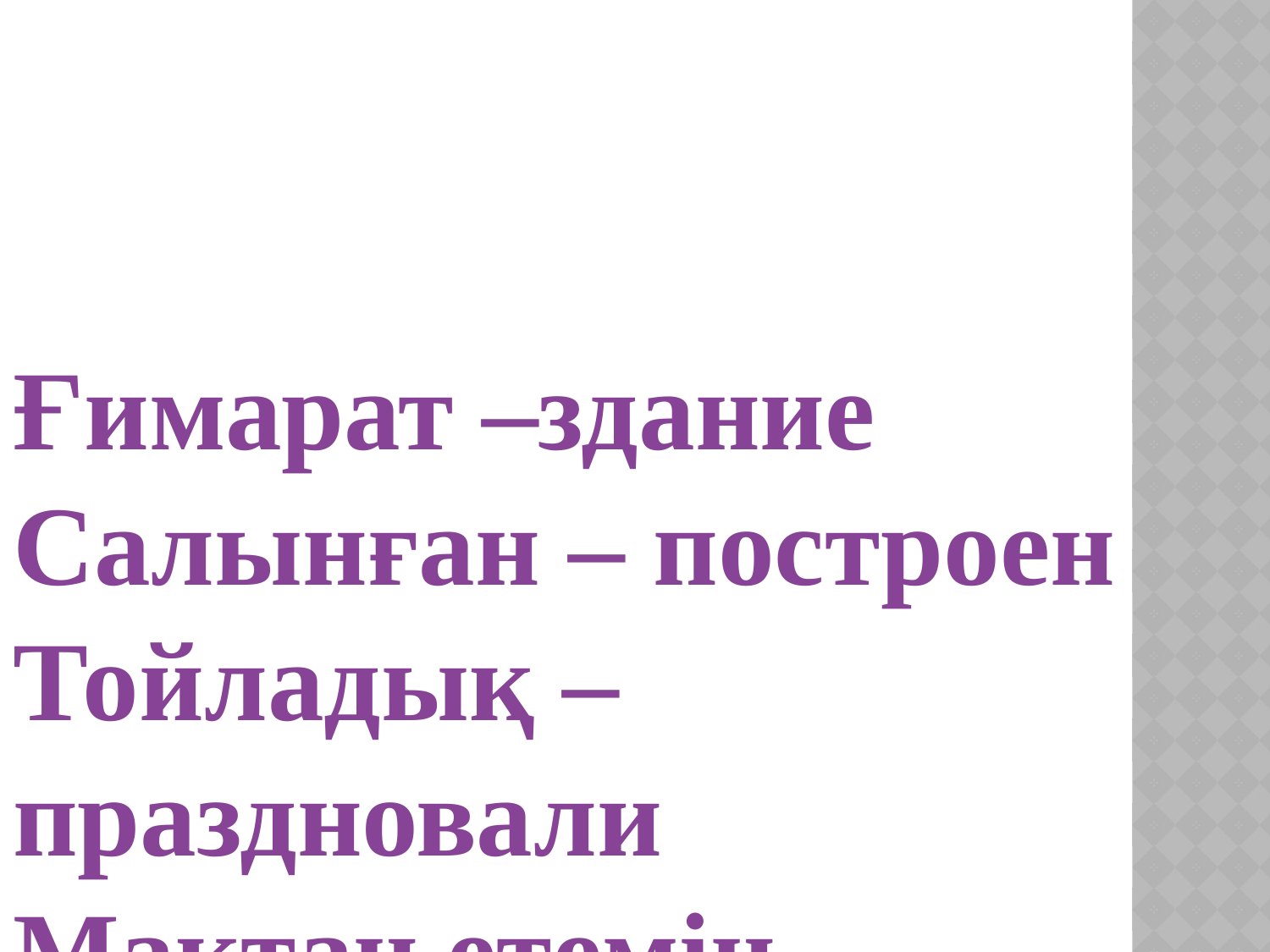

Сөздік жұмыс:
Ғимарат –здание
Салынған – построен
Тойладық –праздновали
Мақтан етемін -горжусь